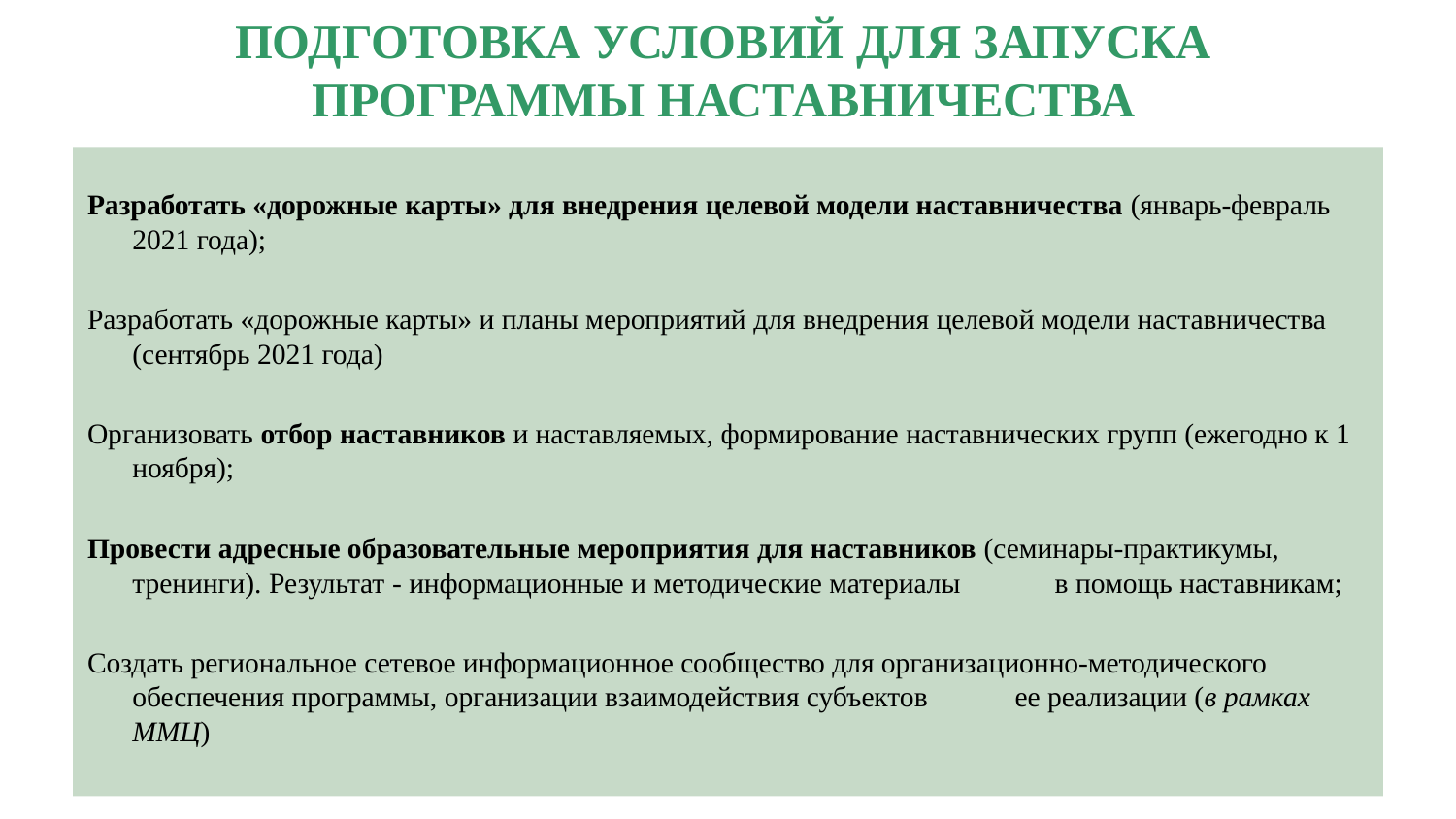

# ПОДГОТОВКА УСЛОВИЙ ДЛЯ ЗАПУСКА ПРОГРАММЫ НАСТАВНИЧЕСТВА

Разработать «дорожные карты» для внедрения целевой модели наставничества (январь-февраль 2021 года);

Разработать «дорожные карты» и планы мероприятий для внедрения целевой модели наставничества (сентябрь 2021 года)

Организовать отбор наставников и наставляемых, формирование наставнических групп (ежегодно к 1 ноября);

Провести адресные образовательные мероприятия для наставников (семинары-практикумы, тренинги). Результат - информационные и методические материалы             в помощь наставникам;

Создать региональное сетевое информационное сообщество для организационно-методического обеспечения программы, организации взаимодействия субъектов            ее реализации (в рамках ММЦ)

22